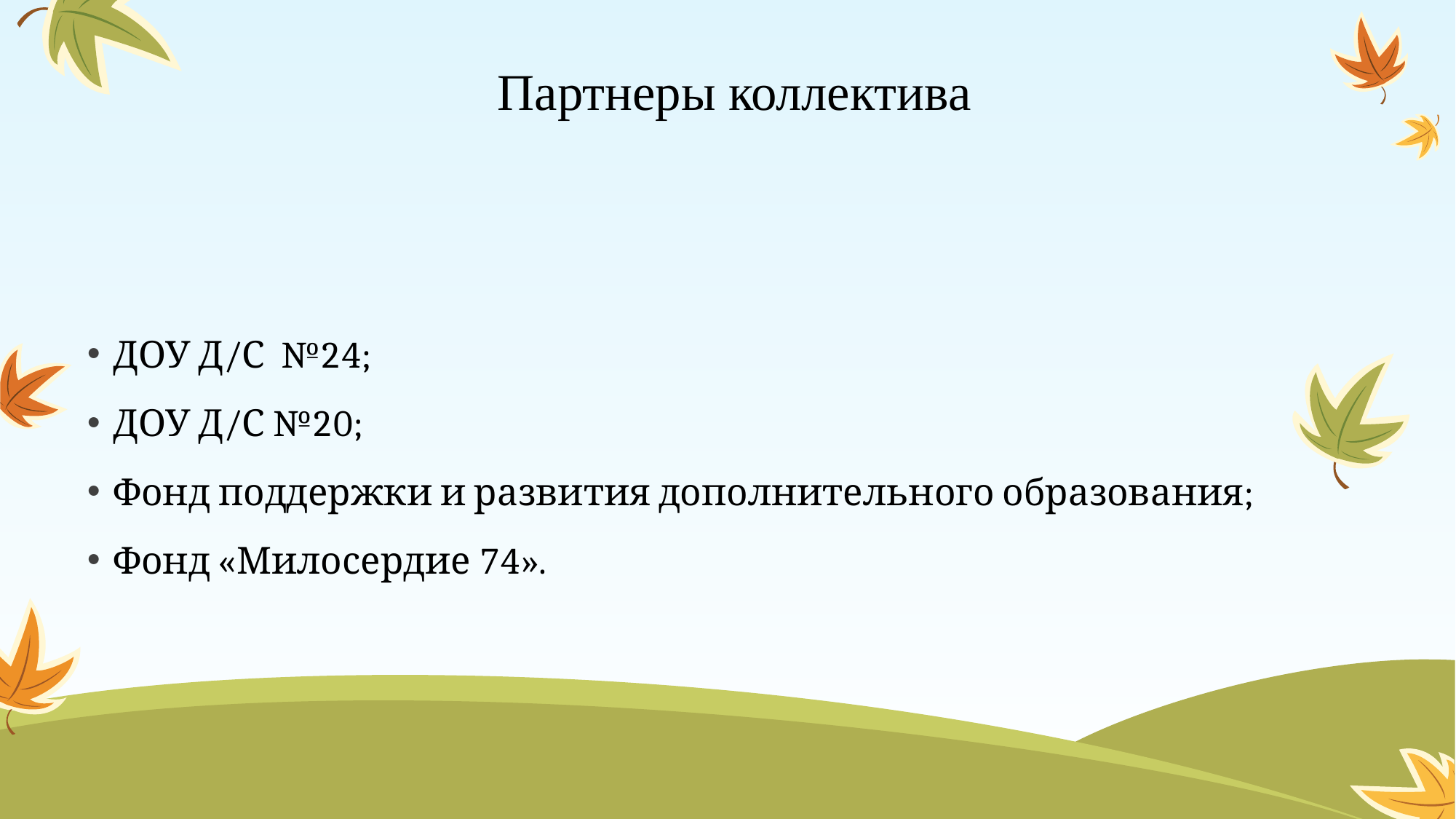

# Партнеры коллектива

ДОУ Д/С  №24;
ДОУ Д/С №20;
Фонд поддержки и развития дополнительного образования;
Фонд «Милосердие 74».